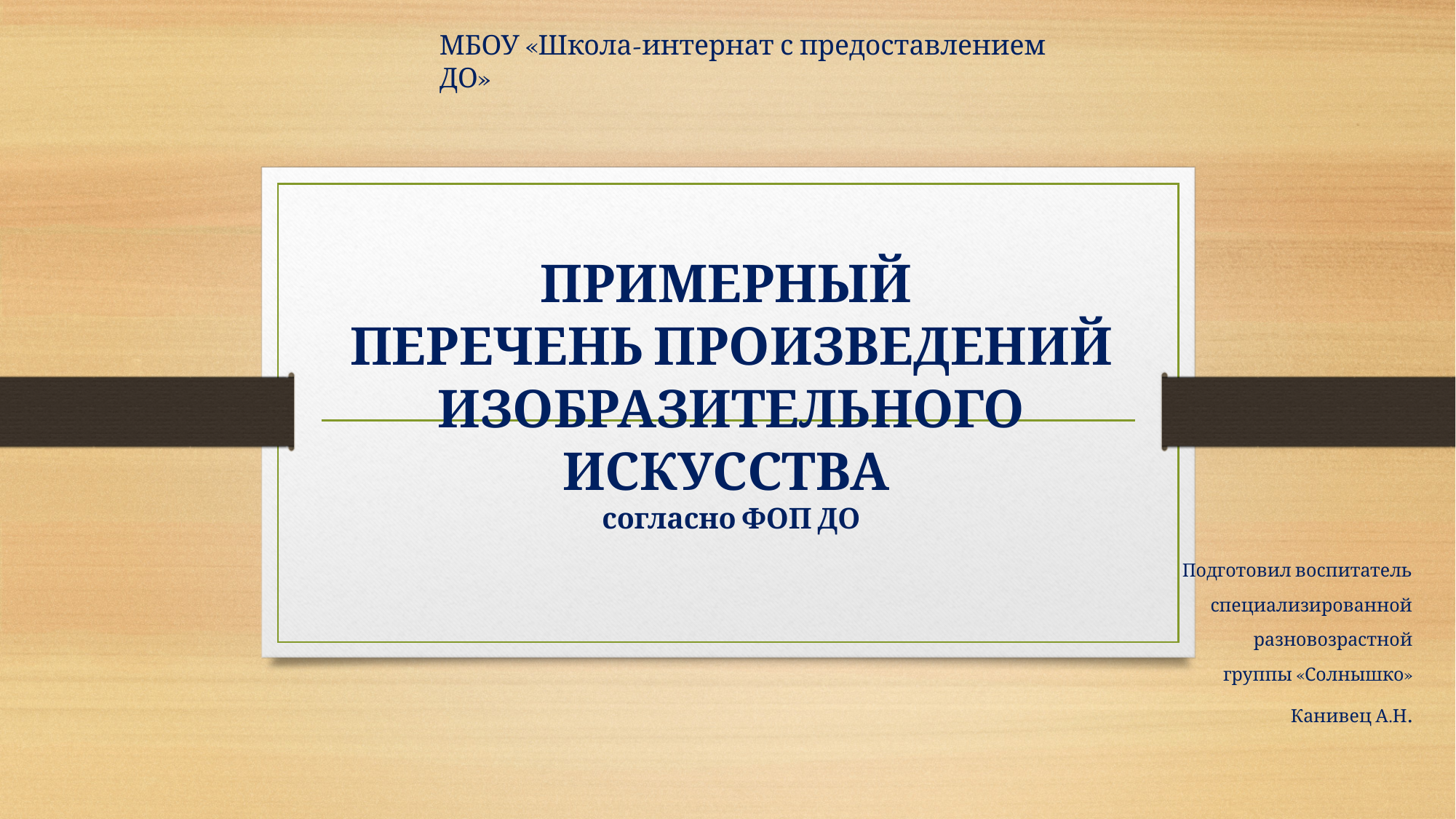

МБОУ «Школа-интернат с предоставлением ДО»
# ПРИМЕРНЫЙ ПЕРЕЧЕНЬ ПРОИЗВЕДЕНИЙ ИЗОБРАЗИТЕЛЬНОГО ИСКУССТВА согласно ФОП ДО

Подготовил воспитатель
специализированной
 разновозрастной
 группы «Солнышко»
Канивец А.Н.